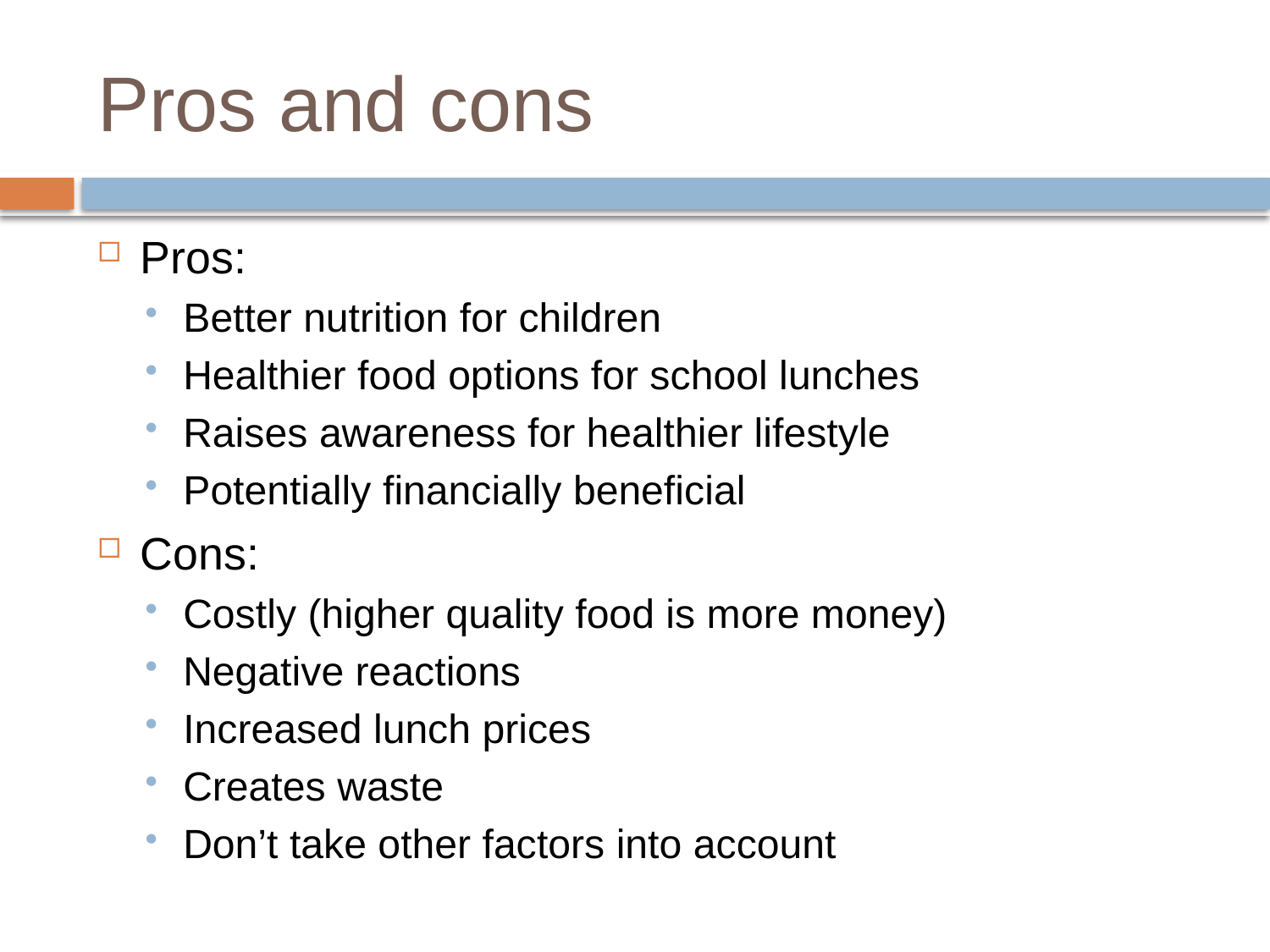

# Pros and cons
Pros:
Better nutrition for children
Healthier food options for school lunches
Raises awareness for healthier lifestyle
Potentially financially beneficial
Cons:
Costly (higher quality food is more money)
Negative reactions
Increased lunch prices
Creates waste
Don’t take other factors into account